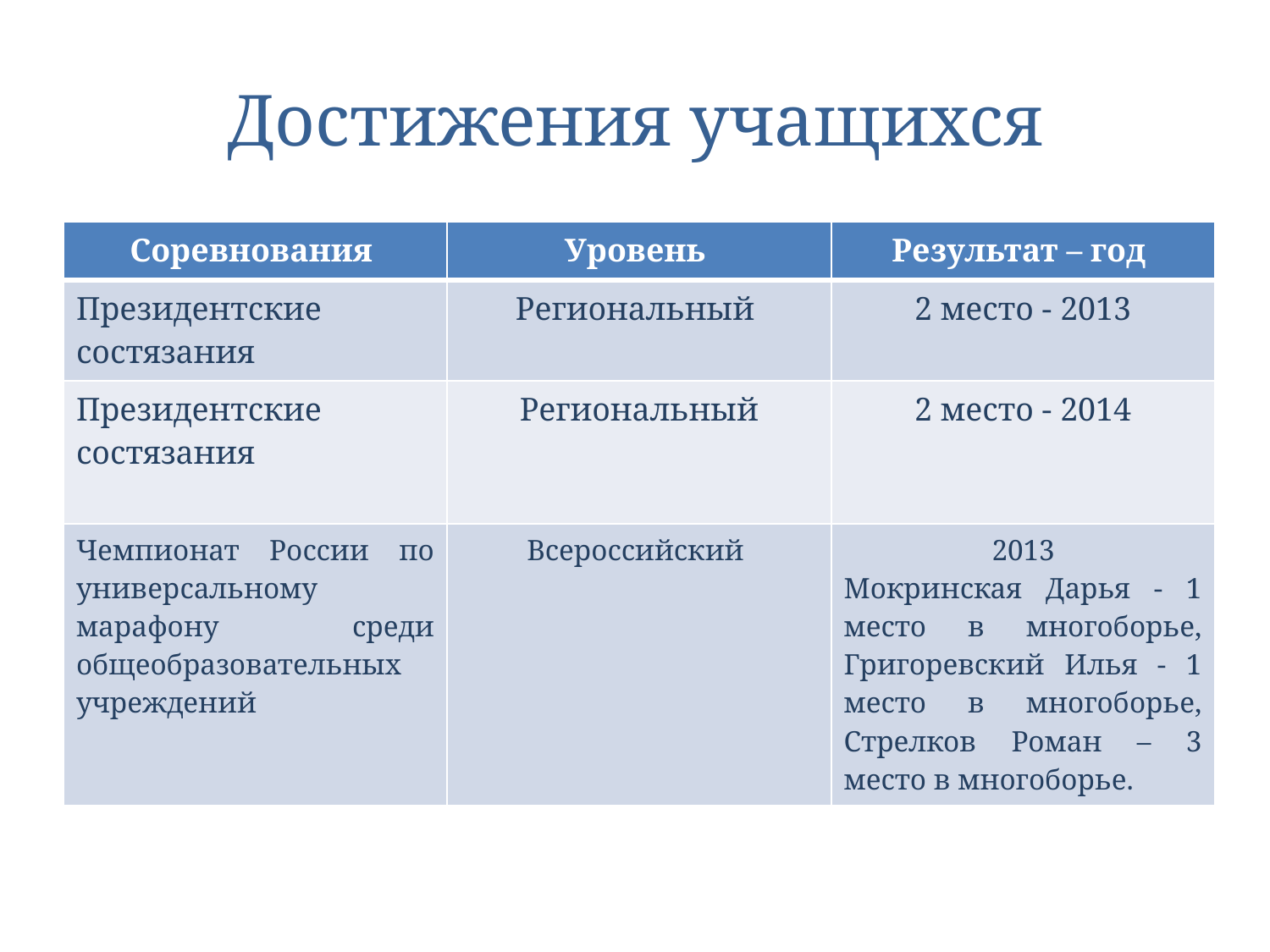

# Достижения учащихся
| Соревнования | Уровень | Результат – год |
| --- | --- | --- |
| Президентские состязания | Региональный | 2 место - 2013 |
| Президентские состязания | Региональный | 2 место - 2014 |
| Чемпионат России по универсальному марафону среди общеобразовательных учреждений | Всероссийский | 2013 Мокринская Дарья - 1 место в многоборье, Григоревский Илья - 1 место в многоборье, Стрелков Роман – 3 место в многоборье. |